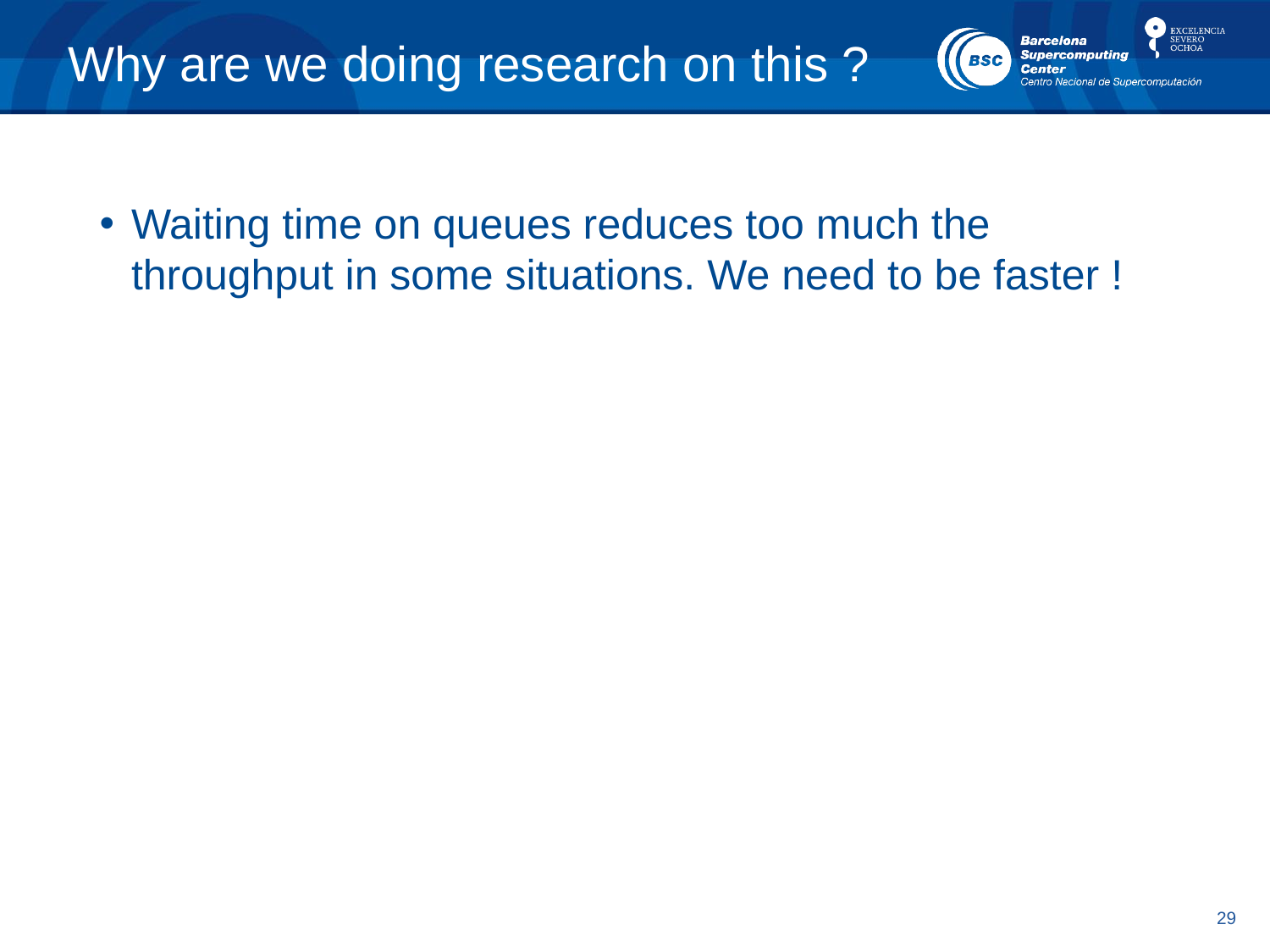

# Why are we doing research on this ?

Waiting time on queues reduces too much the throughput in some situations. We need to be faster !